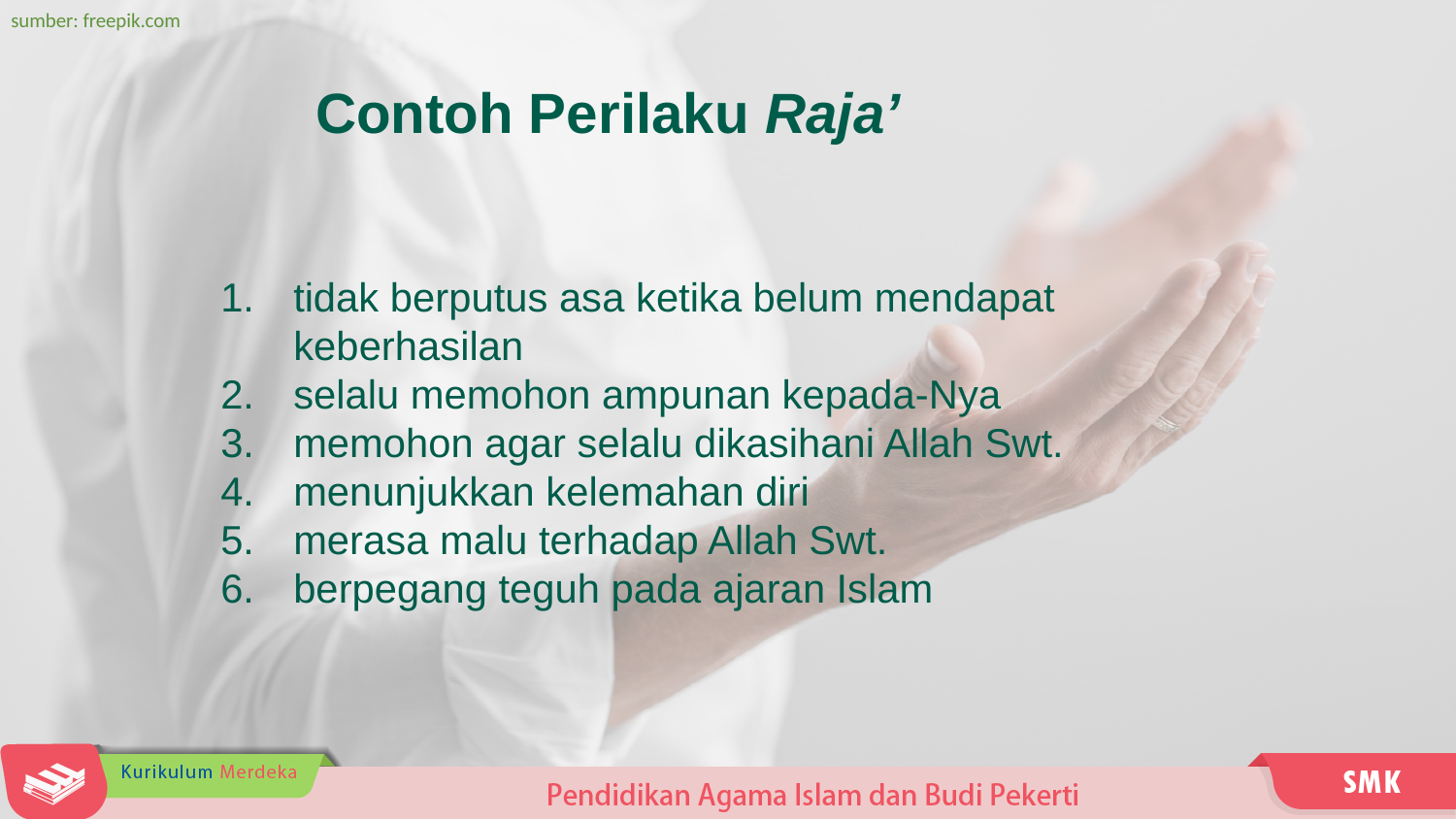

sumber: freepik.com
Contoh Perilaku Raja’
tidak berputus asa ketika belum mendapat keberhasilan
selalu memohon ampunan kepada-Nya
memohon agar selalu dikasihani Allah Swt.
menunjukkan kelemahan diri
merasa malu terhadap Allah Swt.
berpegang teguh pada ajaran Islam